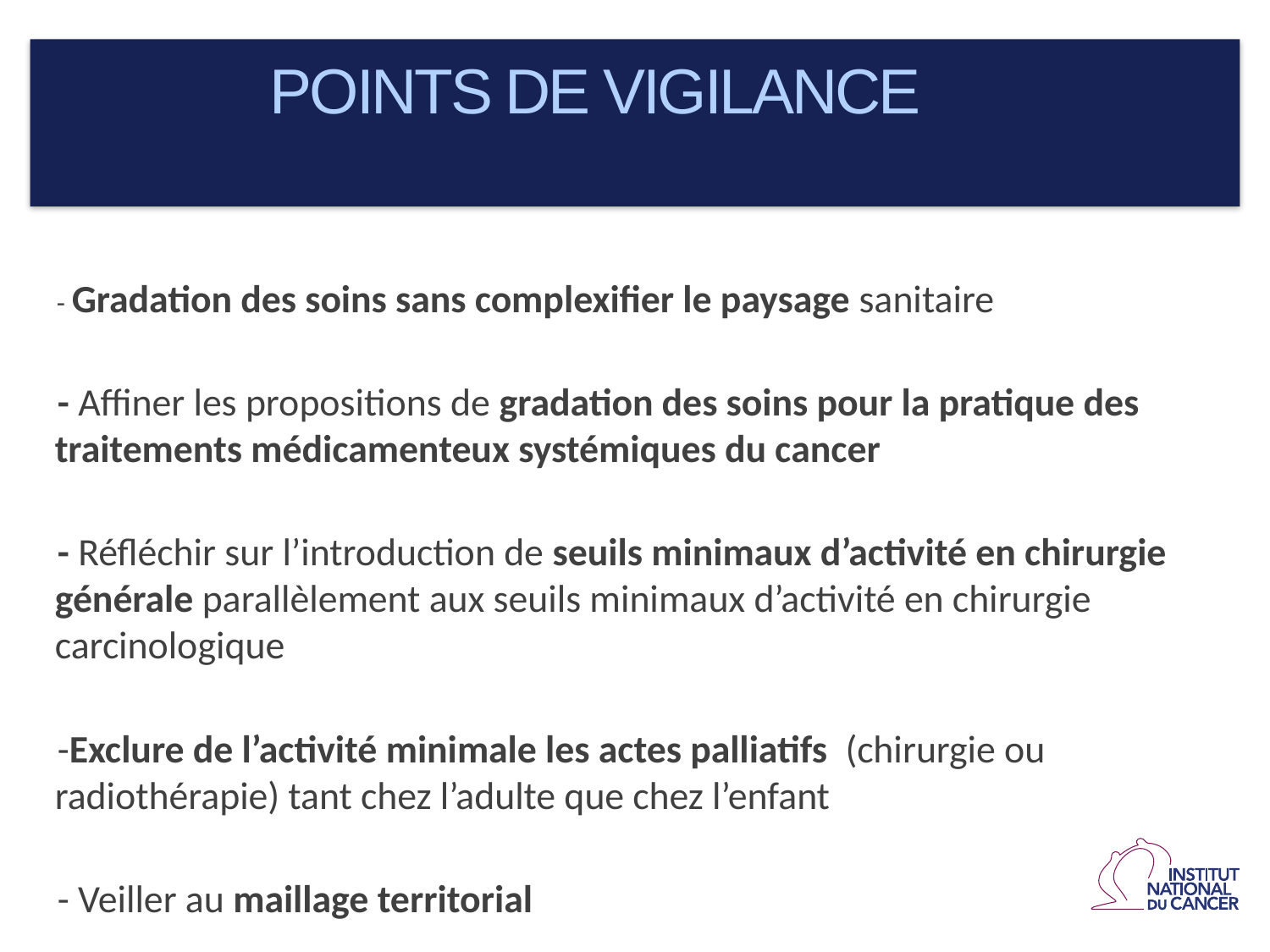

POINTS DE VIGILANCE
- Gradation des soins sans complexifier le paysage sanitaire

- Affiner les propositions de gradation des soins pour la pratique des traitements médicamenteux systémiques du cancer

- Réfléchir sur l’introduction de seuils minimaux d’activité en chirurgie générale parallèlement aux seuils minimaux d’activité en chirurgie carcinologique

-Exclure de l’activité minimale les actes palliatifs  (chirurgie ou radiothérapie) tant chez l’adulte que chez l’enfant

- Veiller au maillage territorial